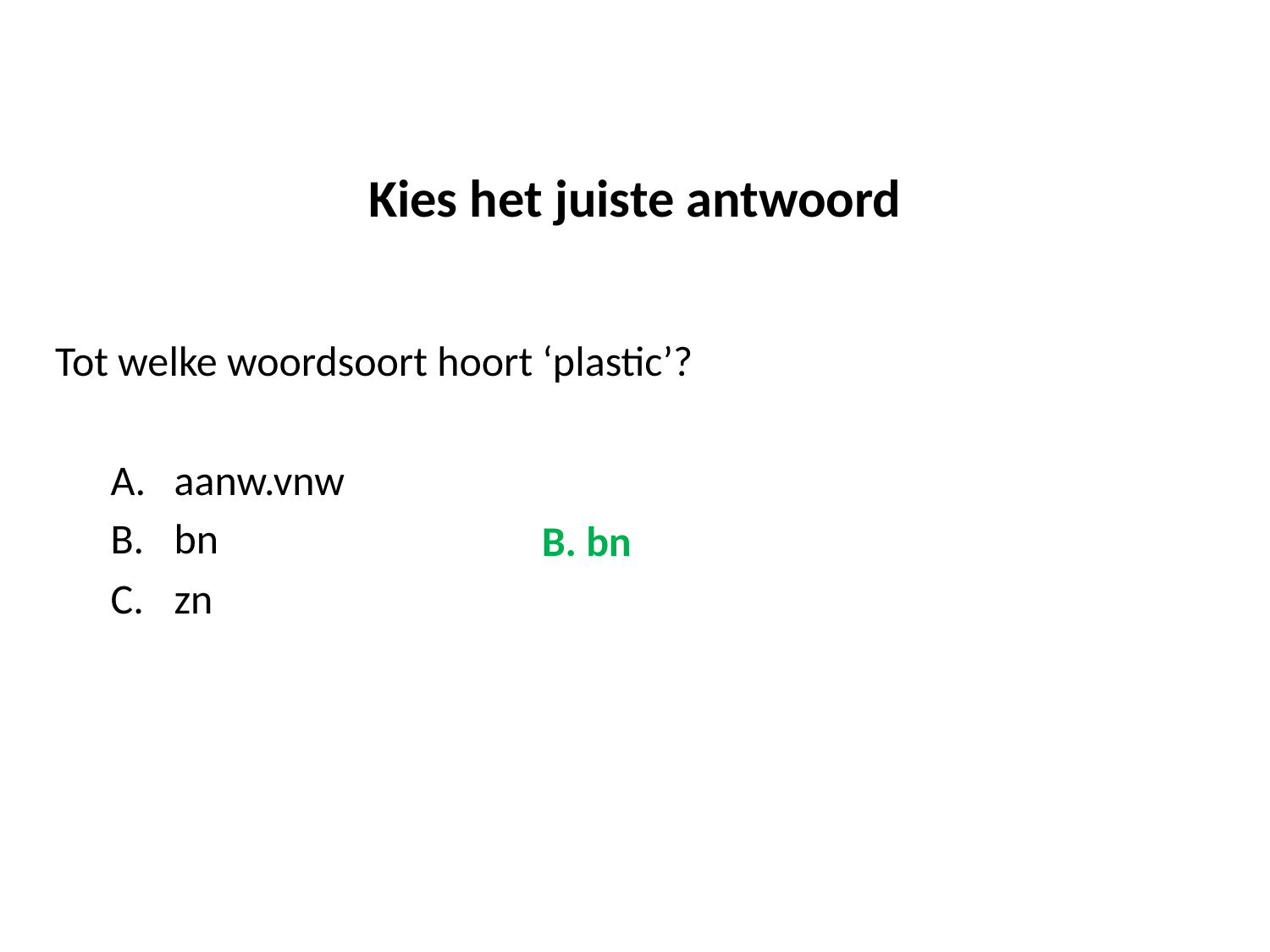

# Kies het juiste antwoord
Tot welke woordsoort hoort ‘plastic’?

aanw.vnw
bn
zn

B. bn